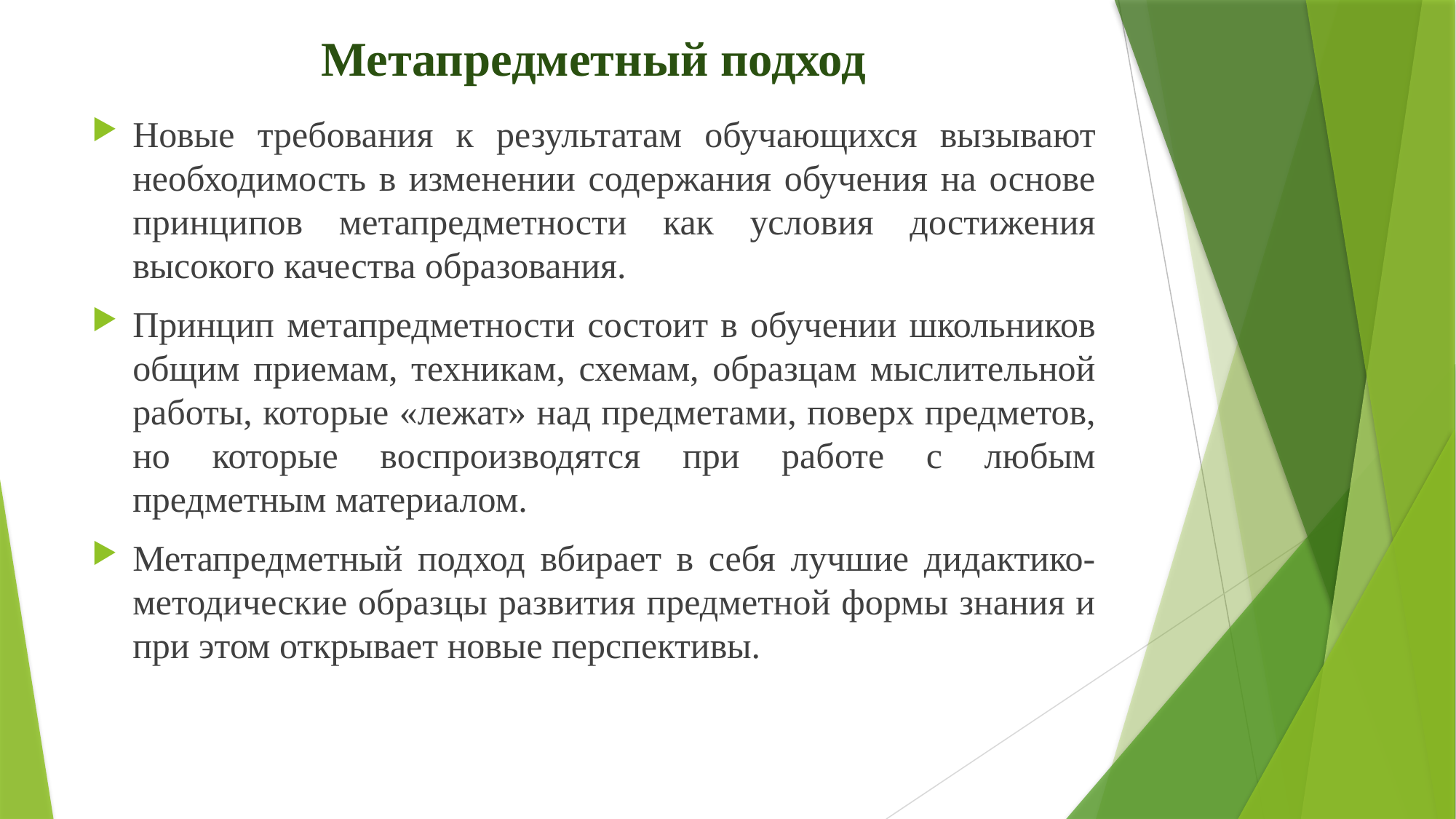

# Метапредметный подход
Новые требования к результатам обучающихся вызывают необходимость в изменении содержания обучения на основе принципов метапредметности как условия достижения высокого качества образования.
Принцип метапредметности состоит в обучении школьников общим приемам, техникам, схемам, образцам мыслительной работы, которые «лежат» над предметами, поверх предметов, но которые воспроизводятся при работе с любым предметным материалом.
Метапредметный подход вбирает в себя лучшие дидактико-методические образцы развития предметной формы знания и при этом открывает новые перспективы.